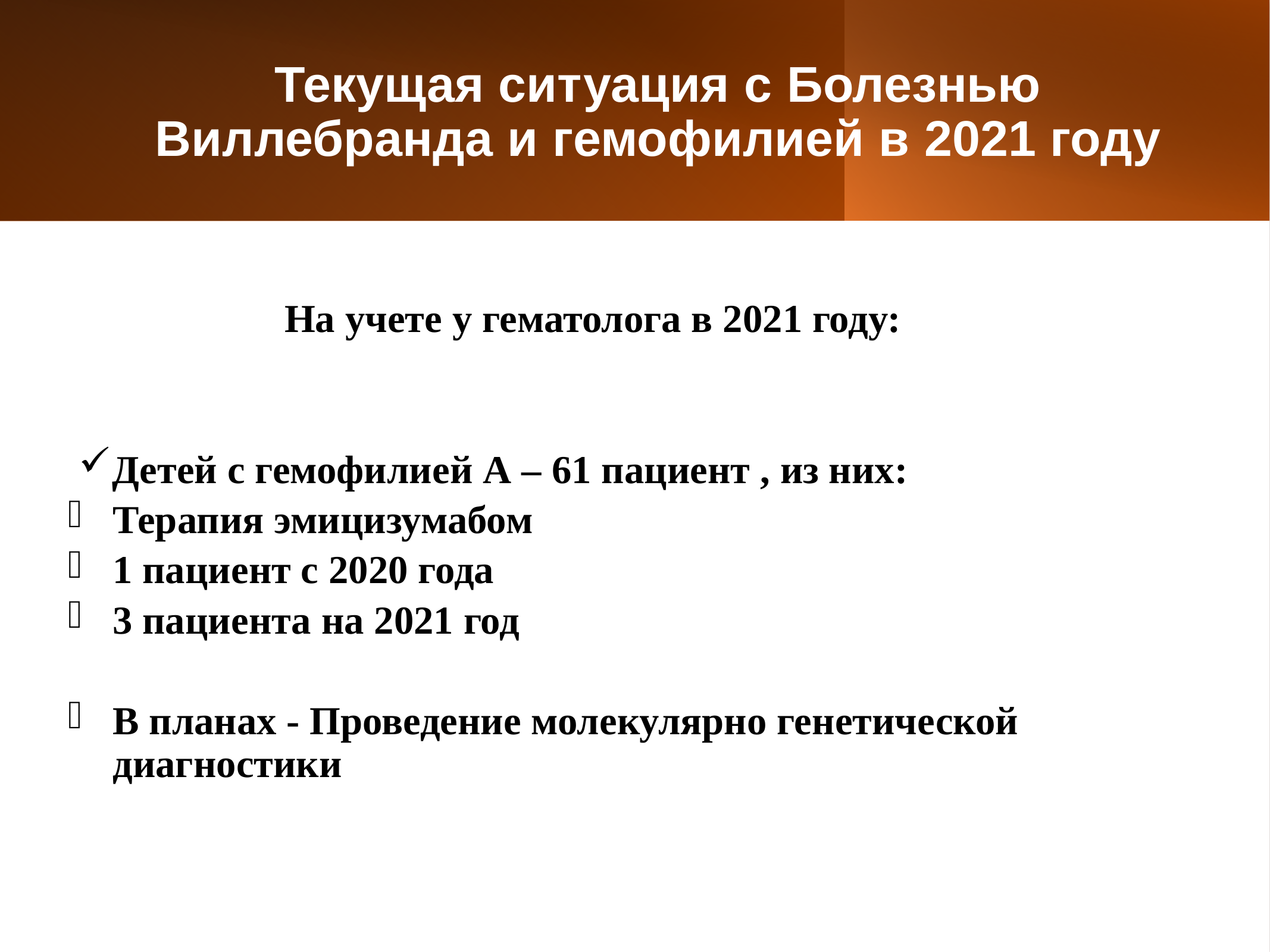

Текущая ситуация с Болезнью Виллебранда и гемофилией в 2021 году
На учете у гематолога в 2021 году:

Детей с гемофилией А – 61 пациент , из них:
Терапия эмицизумабом
1 пациент с 2020 года
3 пациента на 2021 год

В планах - Проведение молекулярно генетической диагностики